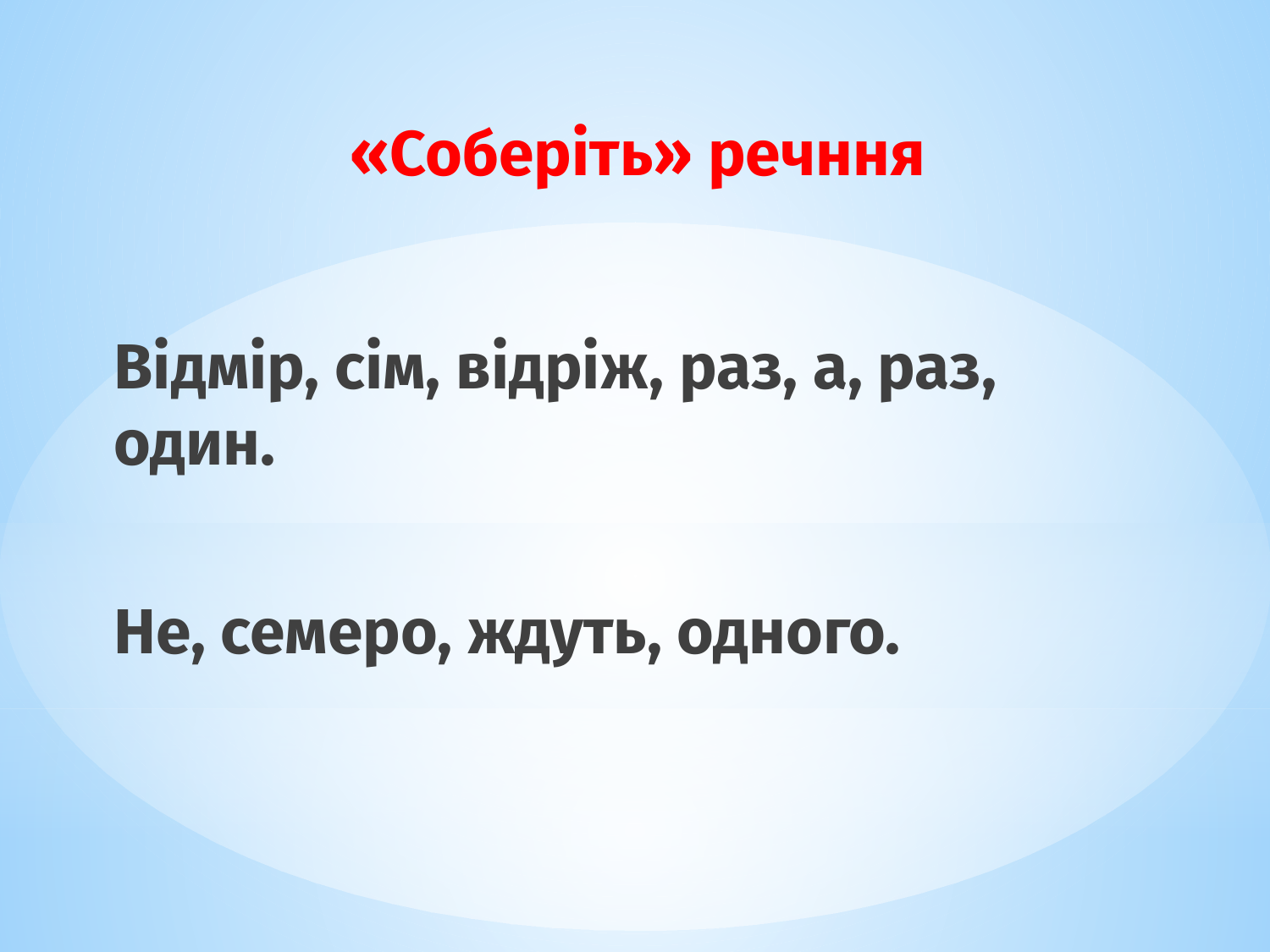

«Соберіть» речння

Відмір, сім, відріж, раз, а, раз, один.

Не, семеро, ждуть, одного.

#